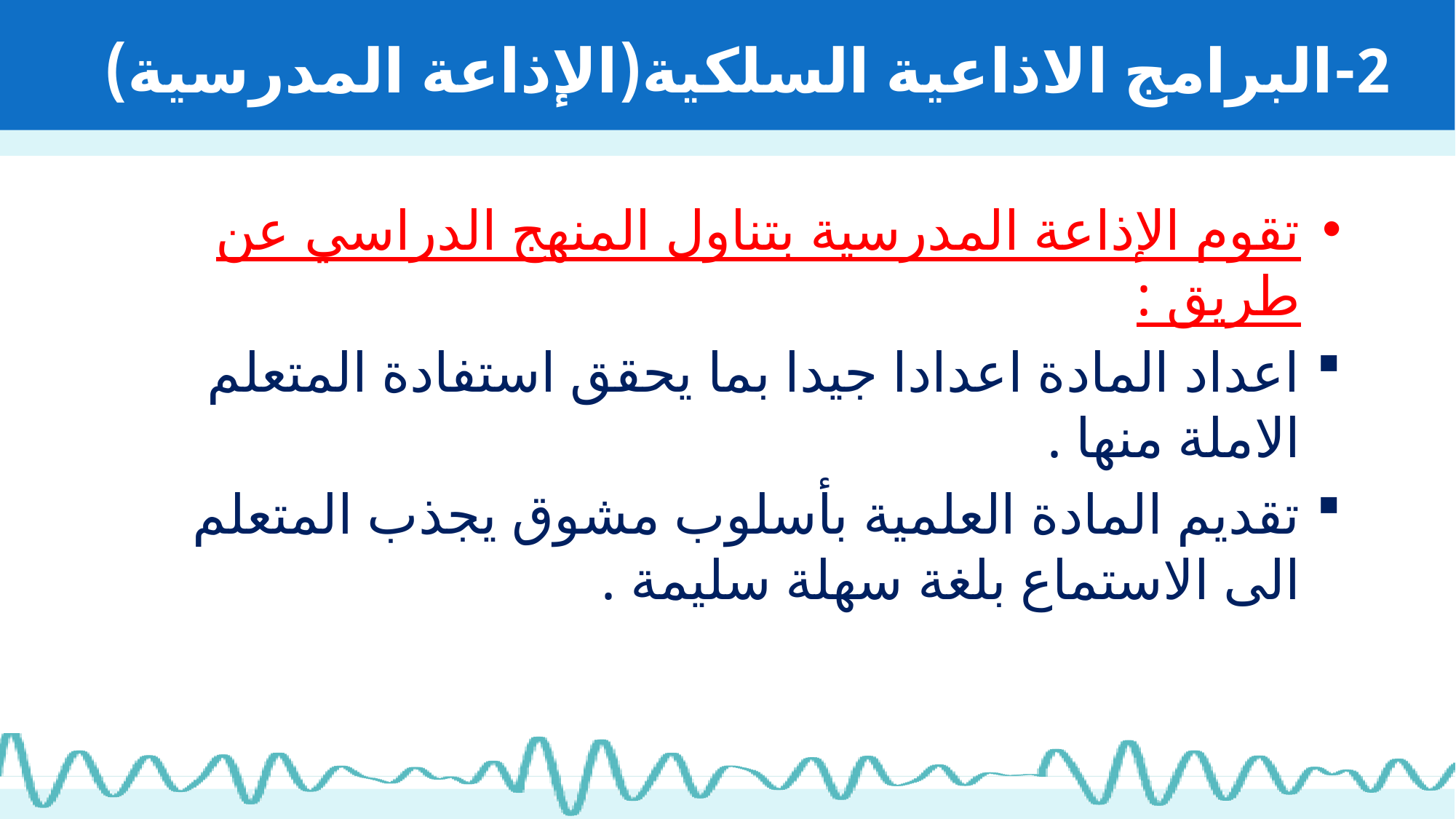

# 2-البرامج الاذاعية السلكية(الإذاعة المدرسية)
تقوم الإذاعة المدرسية بتناول المنهج الدراسي عن طريق :
اعداد المادة اعدادا جيدا بما يحقق استفادة المتعلم الاملة منها .
تقديم المادة العلمية بأسلوب مشوق يجذب المتعلم الى الاستماع بلغة سهلة سليمة .